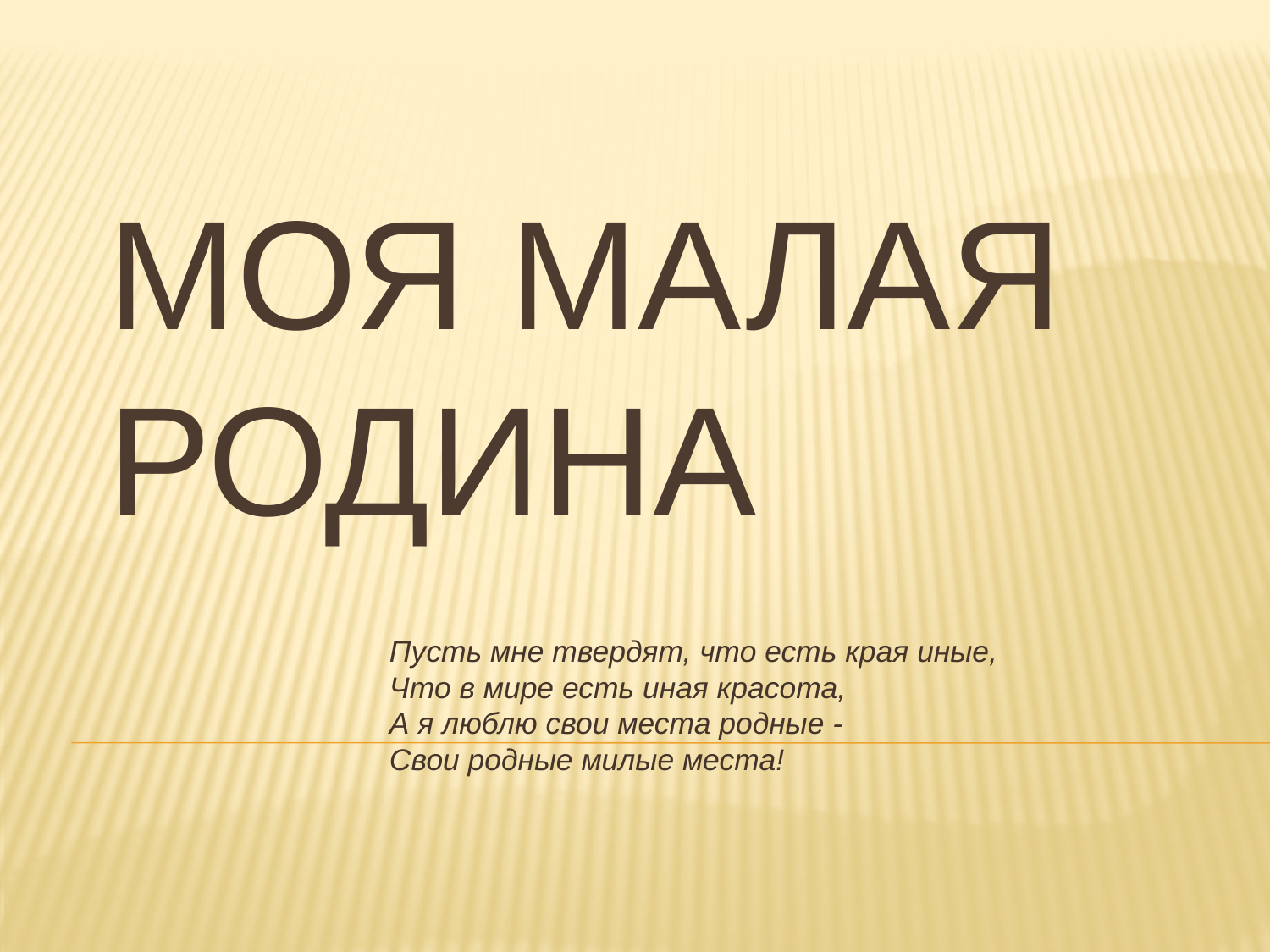

# Моя малая Родина
Пусть мне твердят, что есть края иные,
Что в мире есть иная красота,
А я люблю свои места родные -
Свои родные милые места!